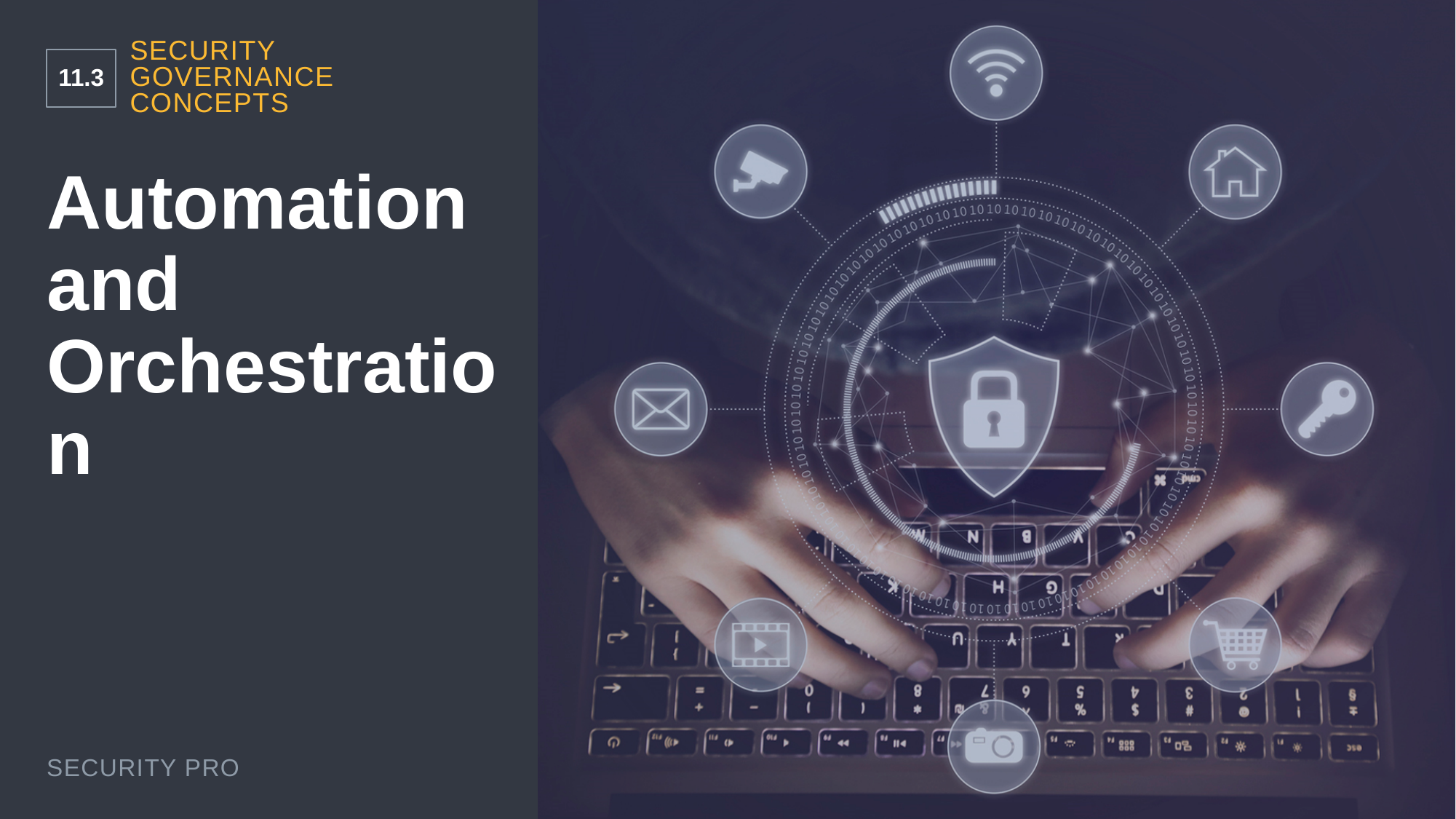

11.3
Security Governance Concepts
# Automation and Orchestration
Security Pro